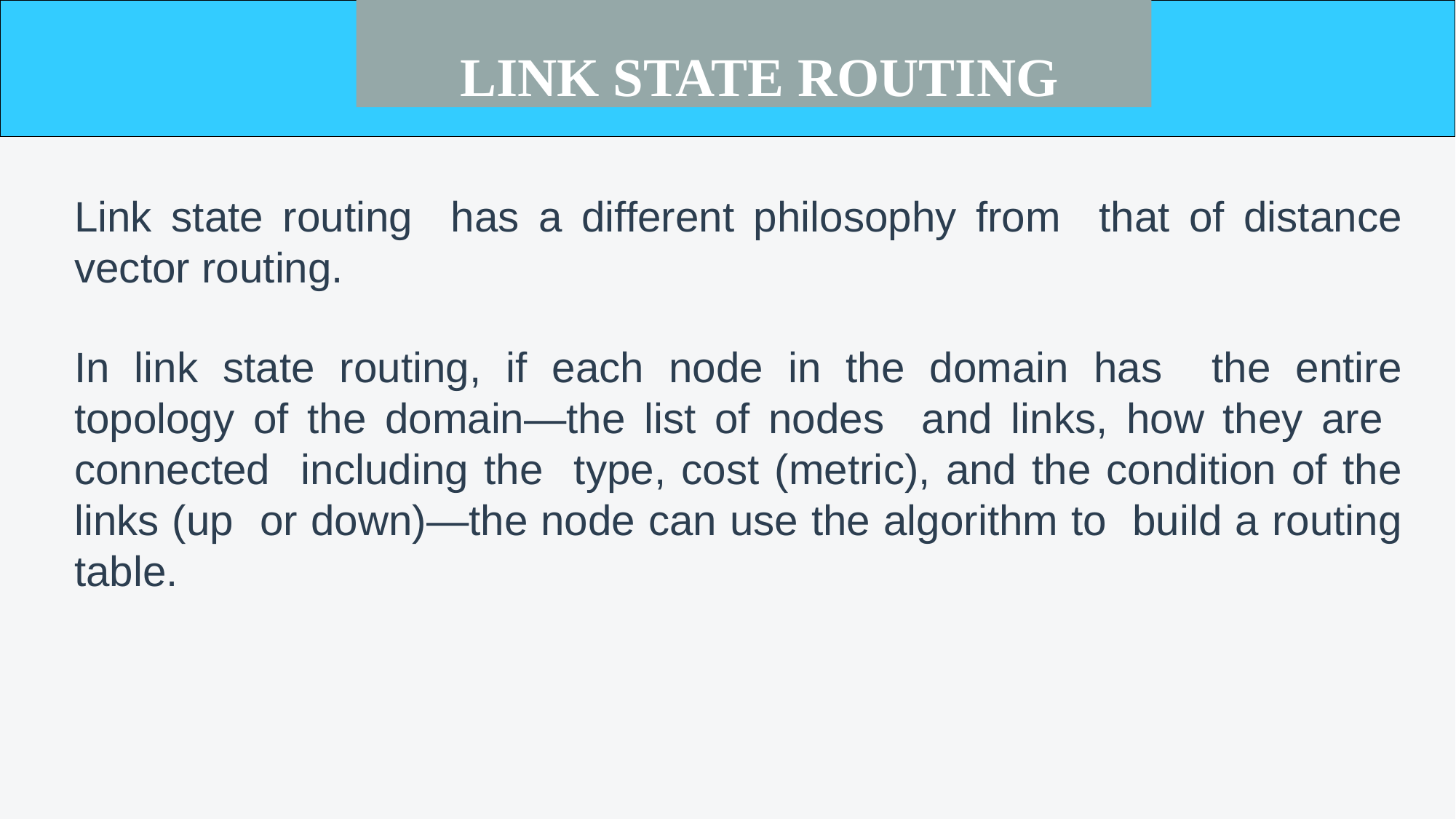

# LINK STATE ROUTING
Link state routing  has a different philosophy from  that of distance vector routing.
In link state routing, if each node in the domain has  the entire topology of the domain—the list of nodes  and links, how they are  connected  including the  type, cost (metric), and the condition of the links (up  or down)—the node can use the algorithm to  build a routing table.